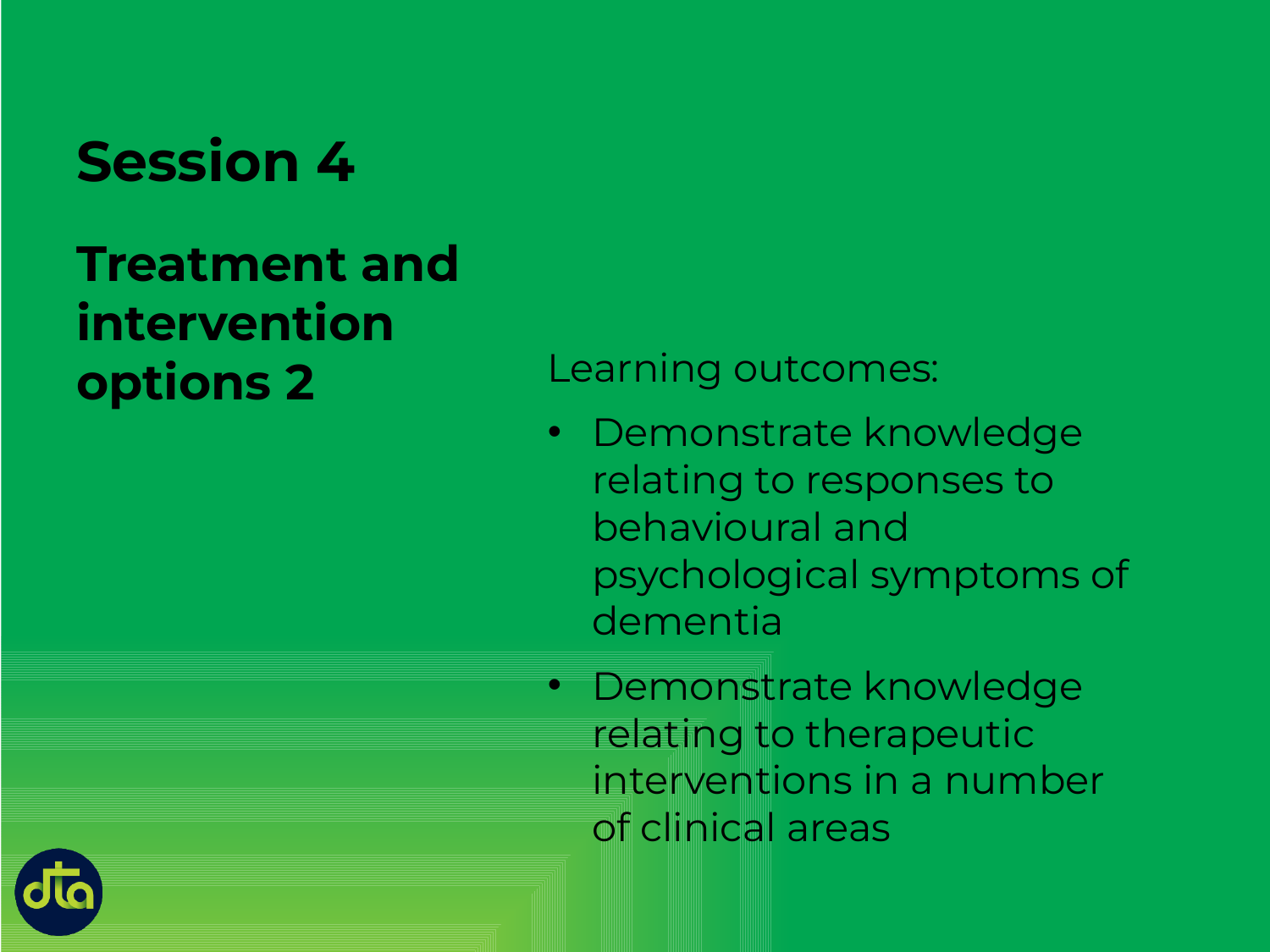

Session 4
Treatment and intervention options 2

Learning outcomes:
Demonstrate knowledge relating to responses to behavioural and psychological symptoms of dementia
Demonstrate knowledge relating to therapeutic interventions in a number of clinical areas